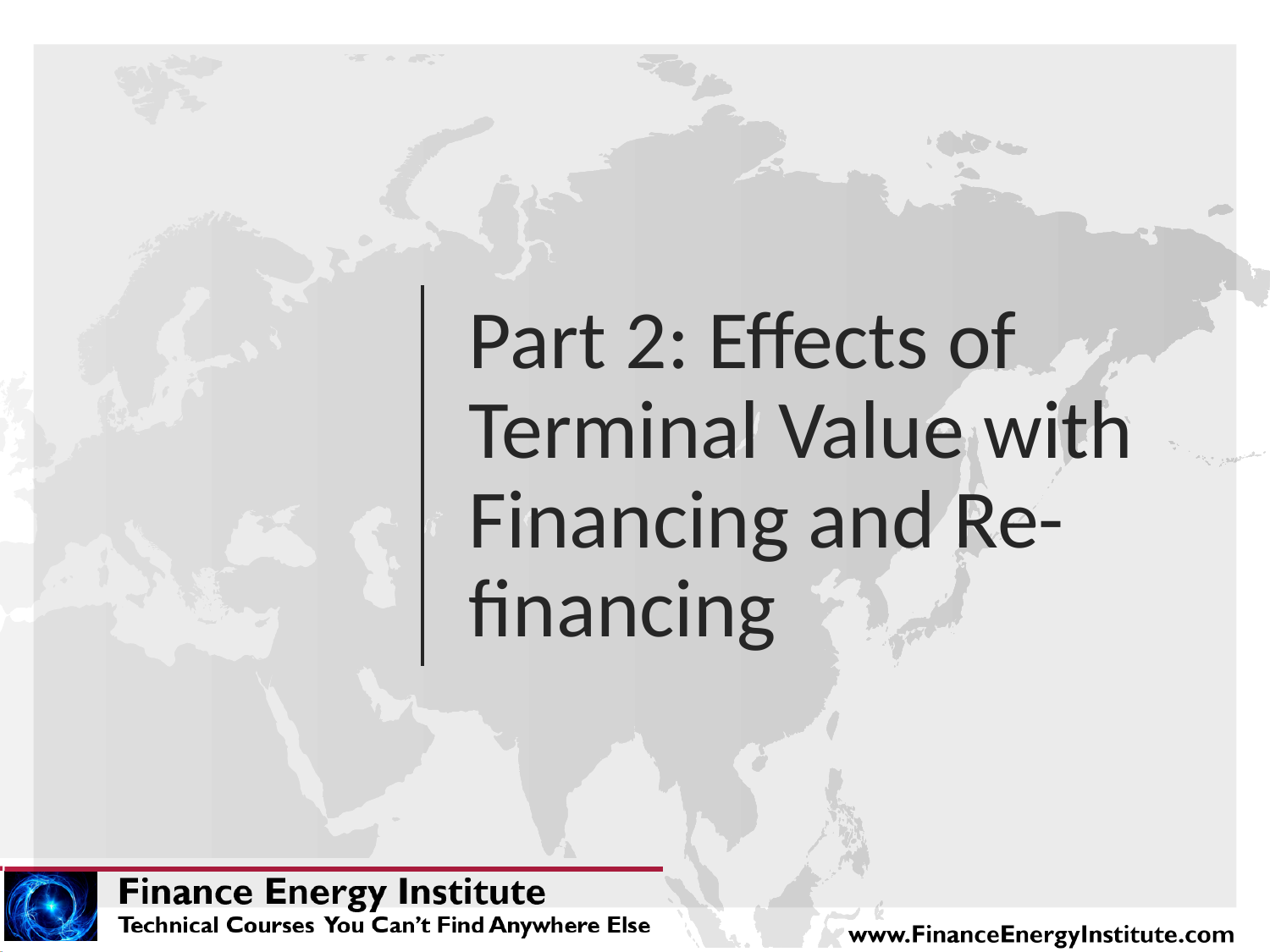

# Part 2: Effects of Terminal Value with Financing and Re-financing